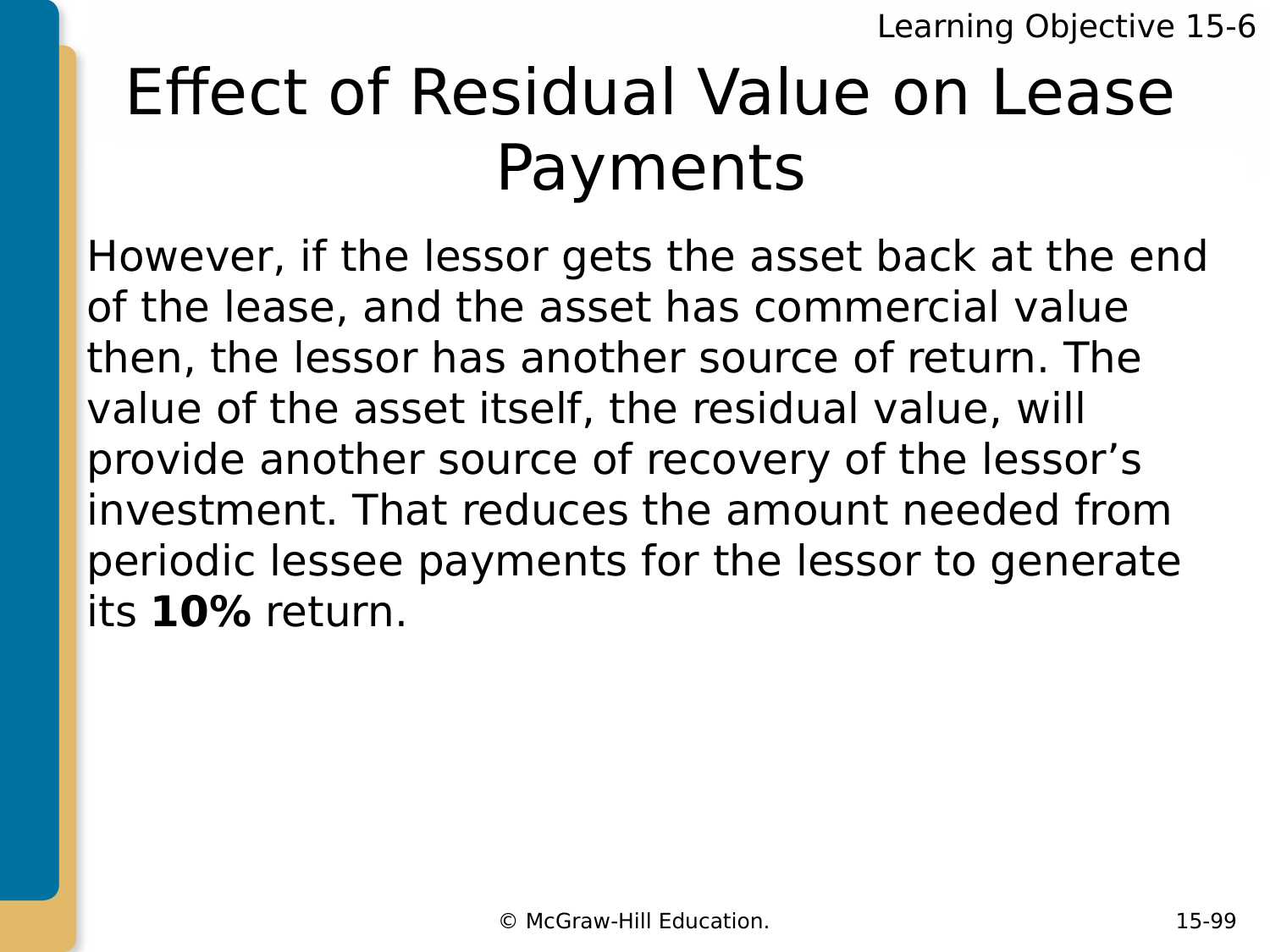

Learning Objective 15-6
# Effect of Residual Value on Lease Payments
However, if the lessor gets the asset back at the end of the lease, and the asset has commercial value then, the lessor has another source of return. The value of the asset itself, the residual value, will provide another source of recovery of the lessor’s investment. That reduces the amount needed from periodic lessee payments for the lessor to generate its 10% return.